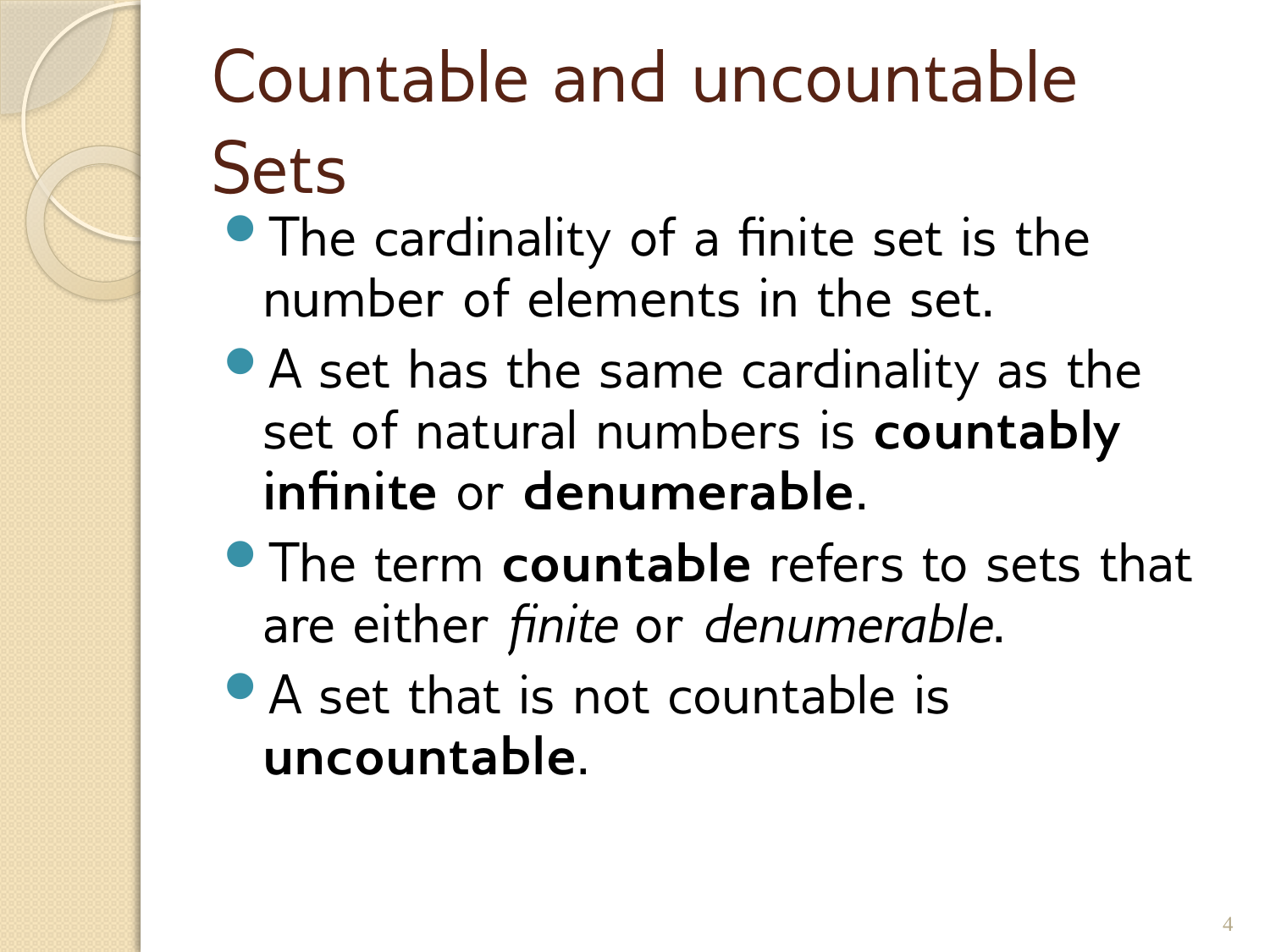

# Countable and uncountable Sets
The cardinality of a finite set is the number of elements in the set.
A set has the same cardinality as the set of natural numbers is countably infinite or denumerable.
The term countable refers to sets that are either finite or denumerable.
A set that is not countable is uncountable.
4